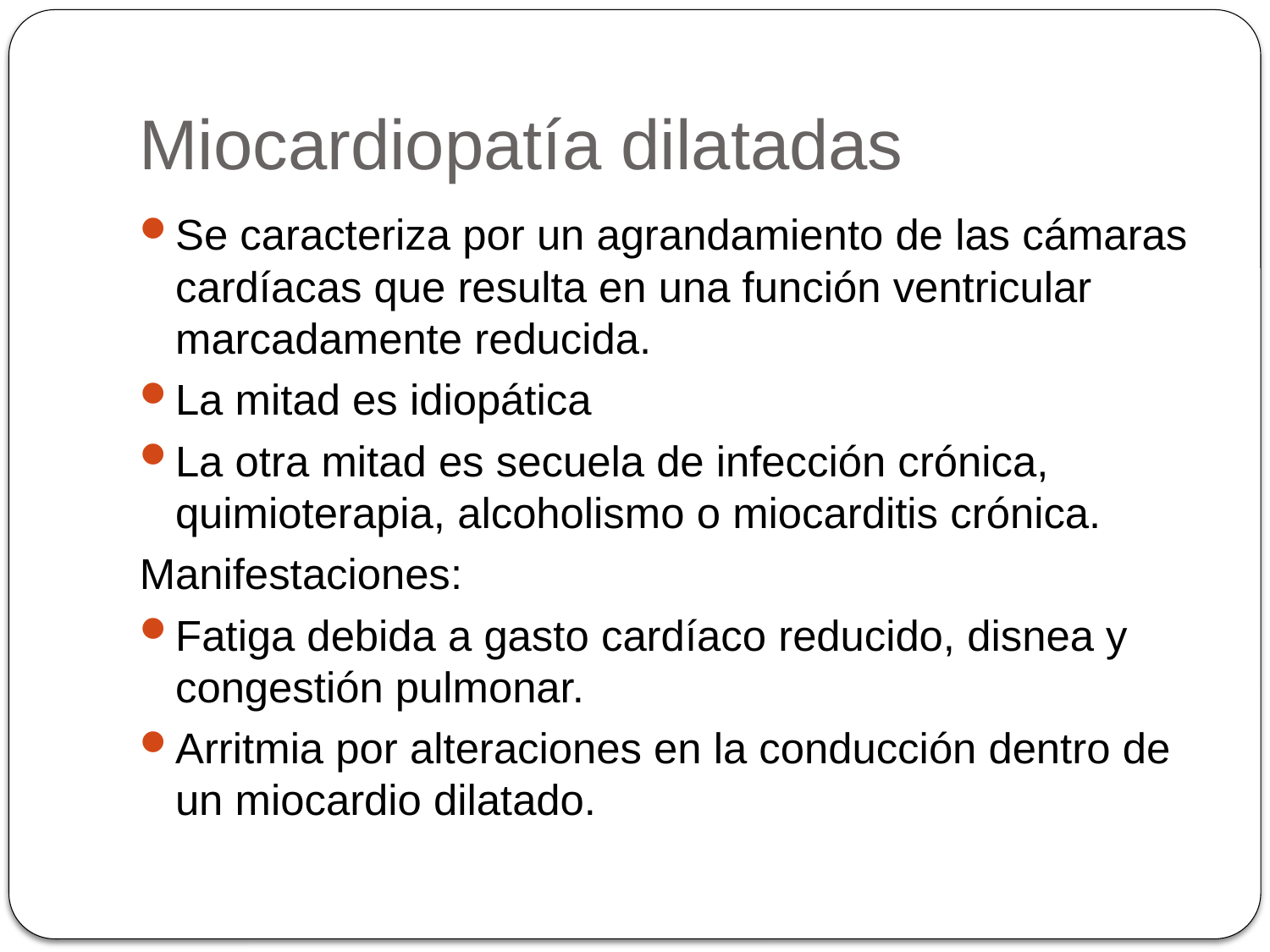

# Miocardiopatía dilatadas
Se caracteriza por un agrandamiento de las cámaras cardíacas que resulta en una función ventricular marcadamente reducida.
La mitad es idiopática
La otra mitad es secuela de infección crónica, quimioterapia, alcoholismo o miocarditis crónica.
Manifestaciones:
Fatiga debida a gasto cardíaco reducido, disnea y congestión pulmonar.
Arritmia por alteraciones en la conducción dentro de un miocardio dilatado.